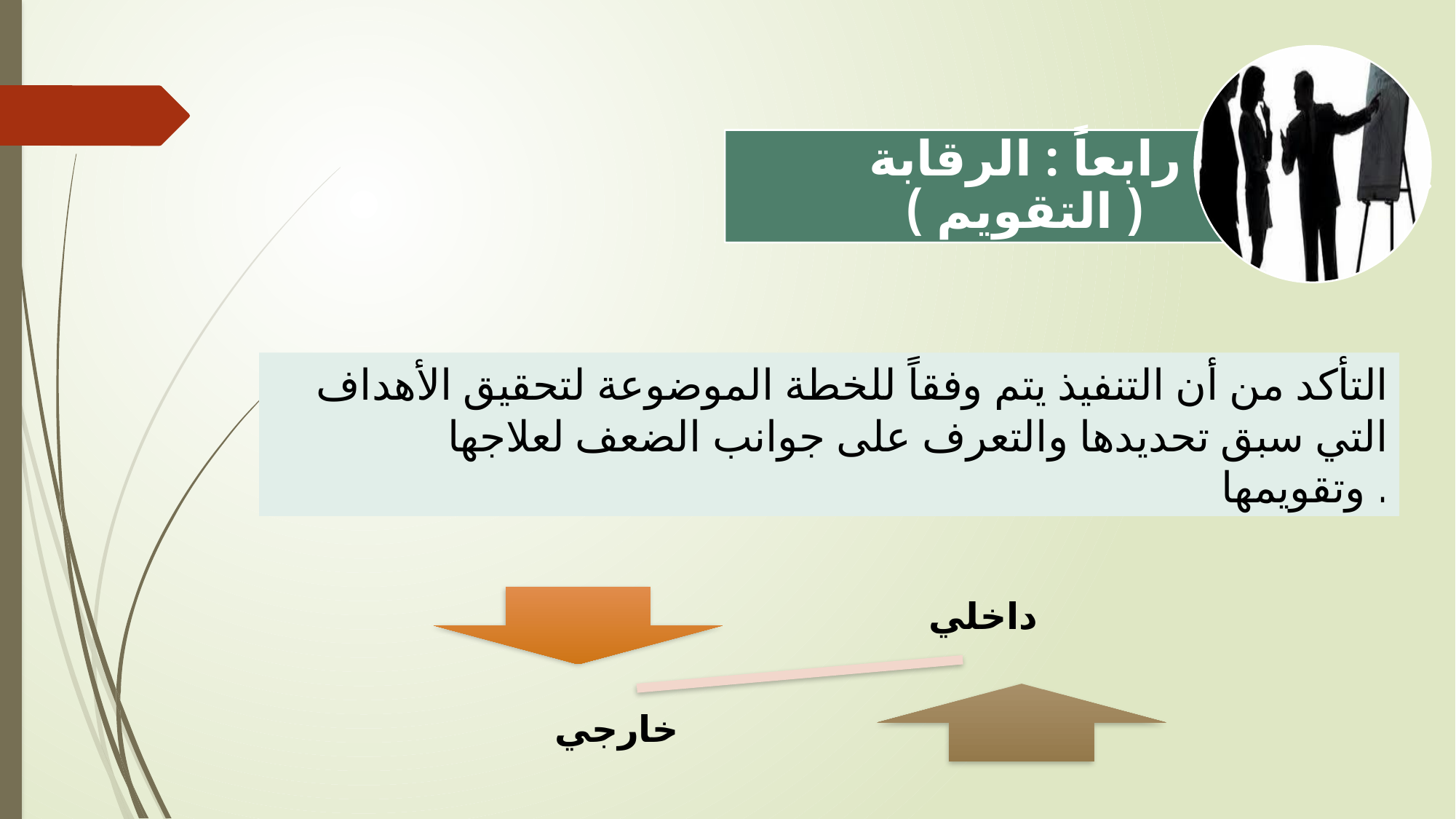

رابعاً : الرقابة ( التقويم )
    التأكد من أن التنفيذ يتم وفقاً للخطة الموضوعة لتحقيق الأهداف التي سبق تحديدها والتعرف على جوانب الضعف لعلاجها وتقويمها .
داخلي
خارجي